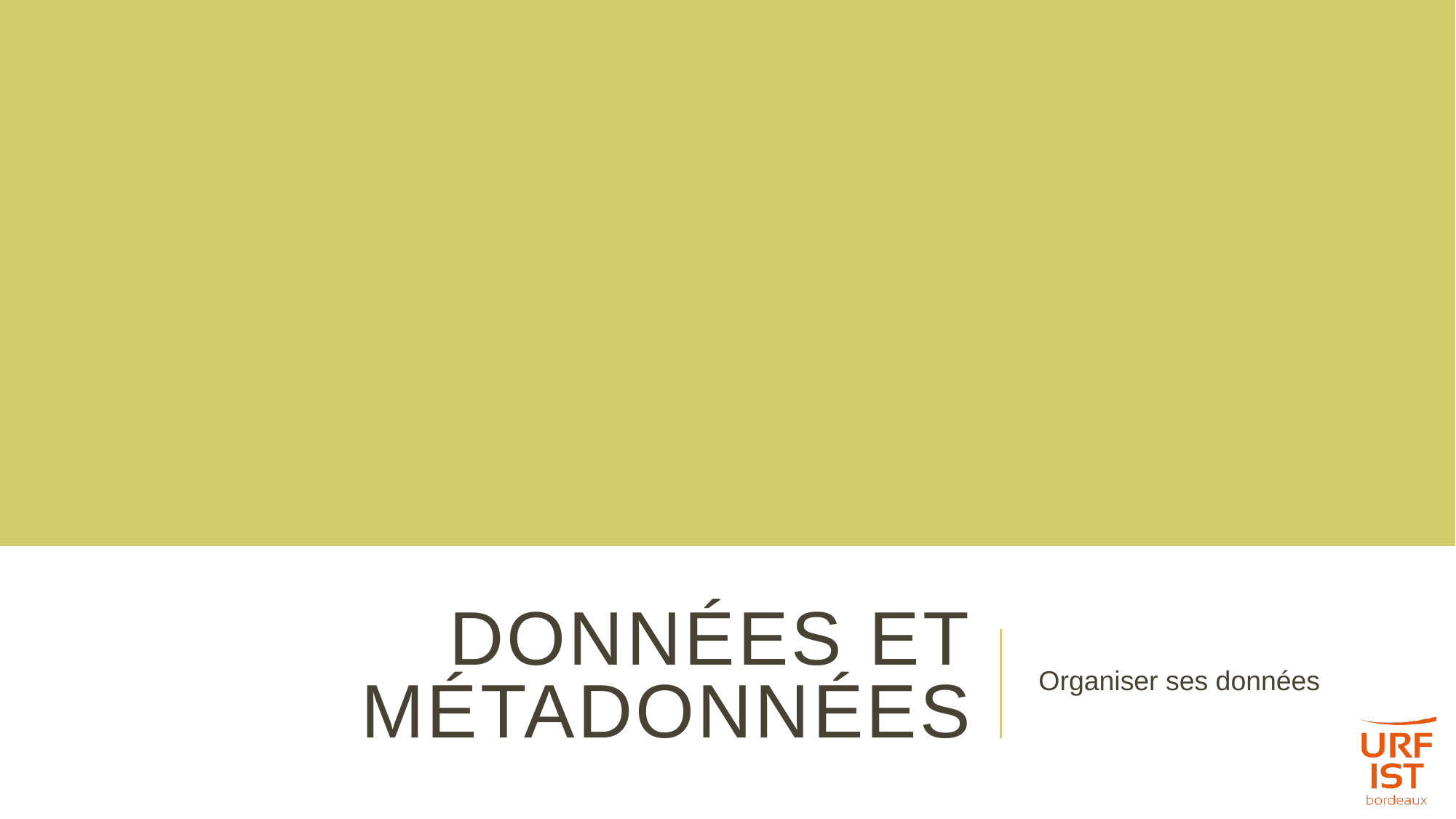

# Données et métadonnées
Organiser ses données